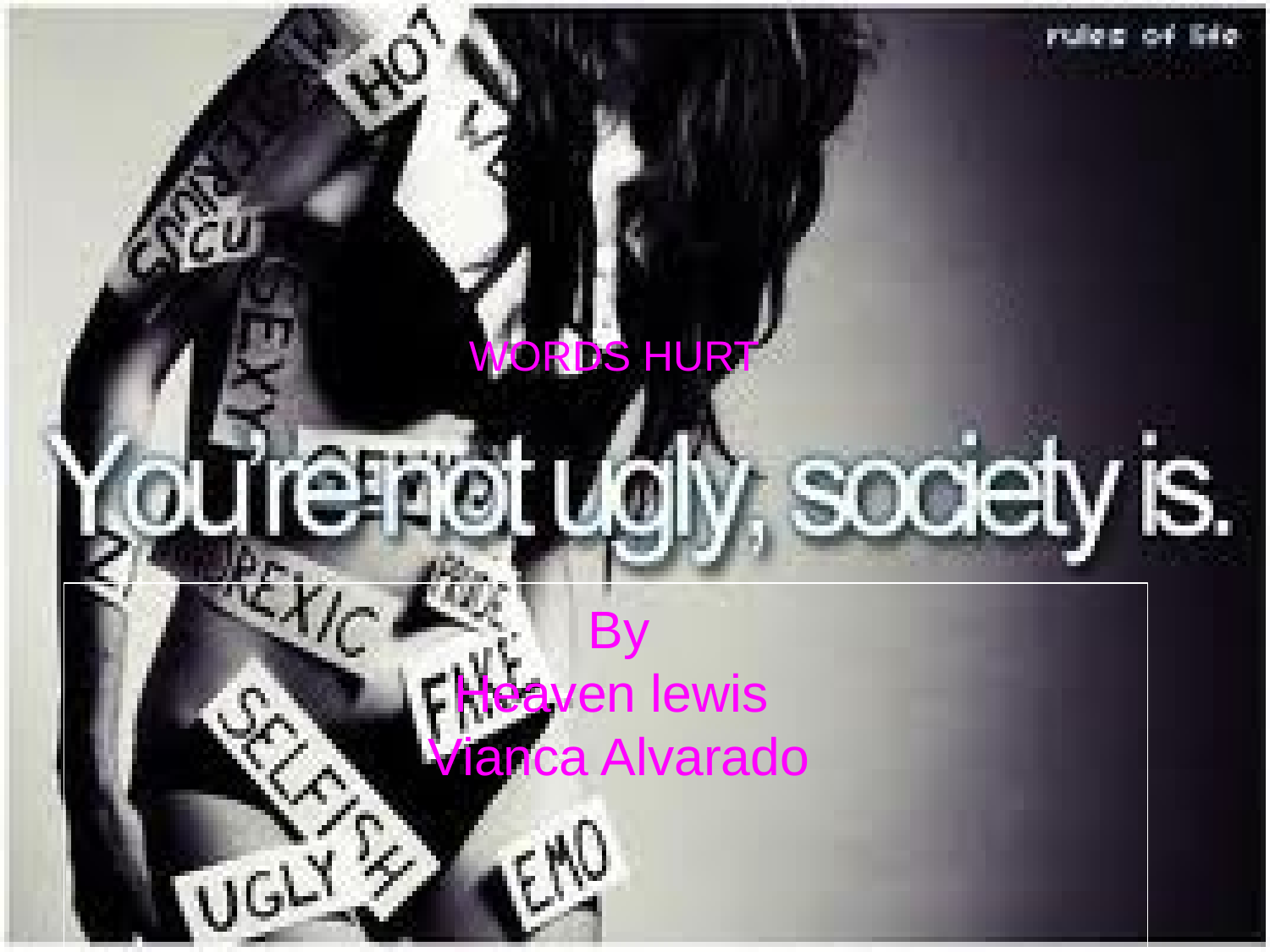

b      WORDS HURT
By
Heaven lewis
Vianca Alvarado